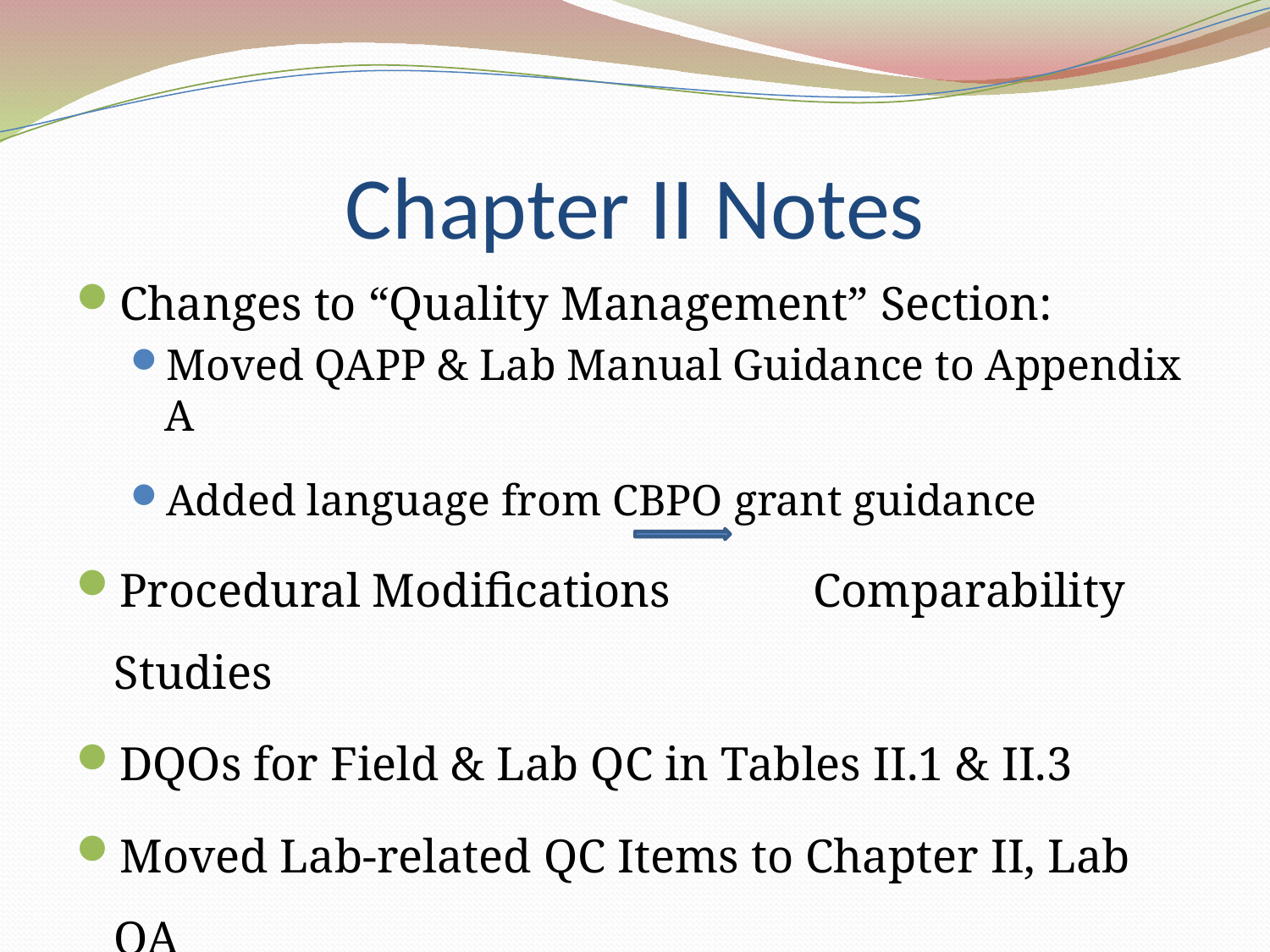

# Chapter II Notes
Changes to “Quality Management” Section:
Moved QAPP & Lab Manual Guidance to Appendix A
Added language from CBPO grant guidance
Procedural Modifications            Comparability Studies
DQOs for Field & Lab QC in Tables II.1 & II.3
Moved Lab-related QC Items to Chapter II, Lab QA